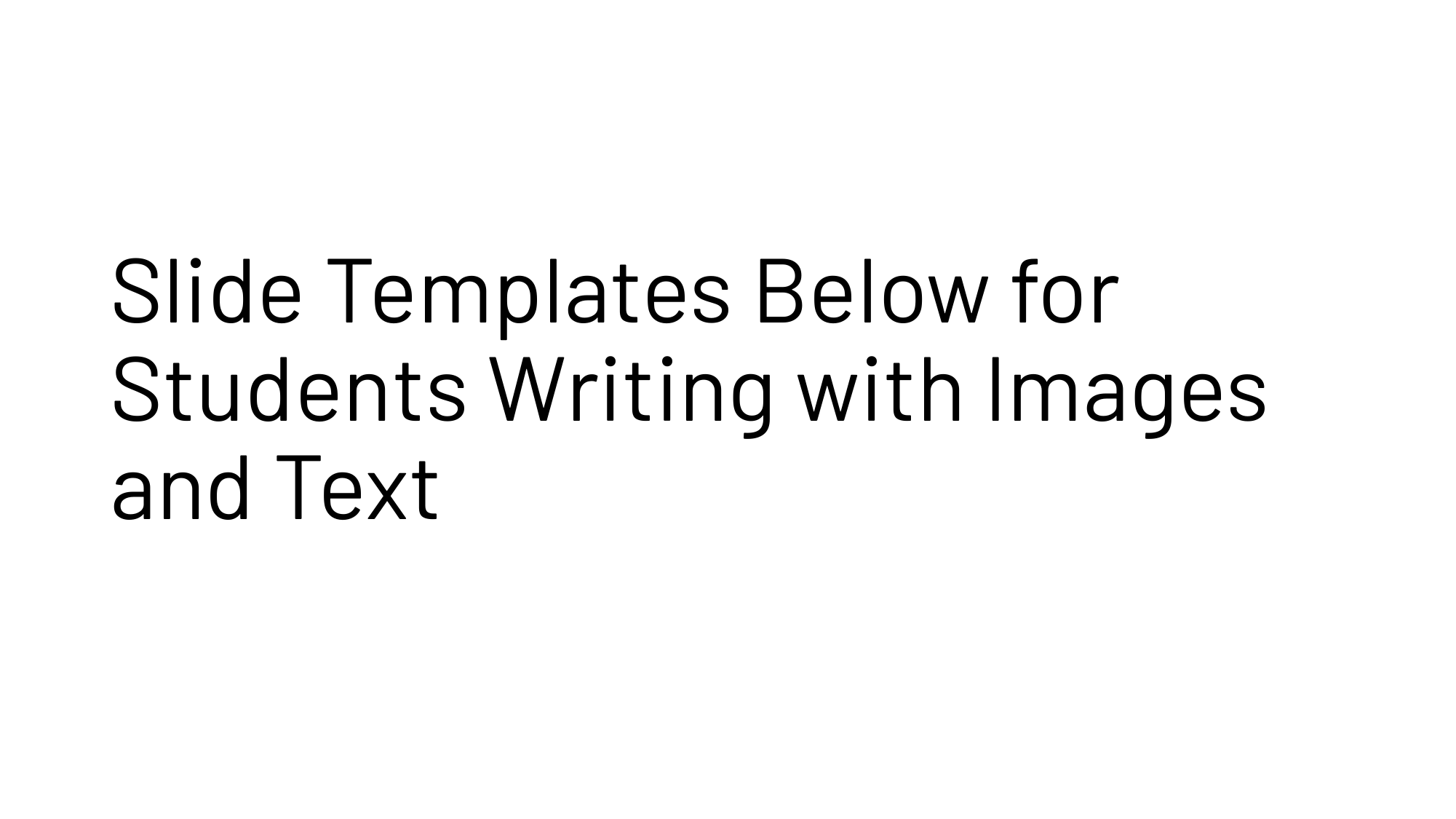

# Slide Templates Below for Students Writing with Images and Text